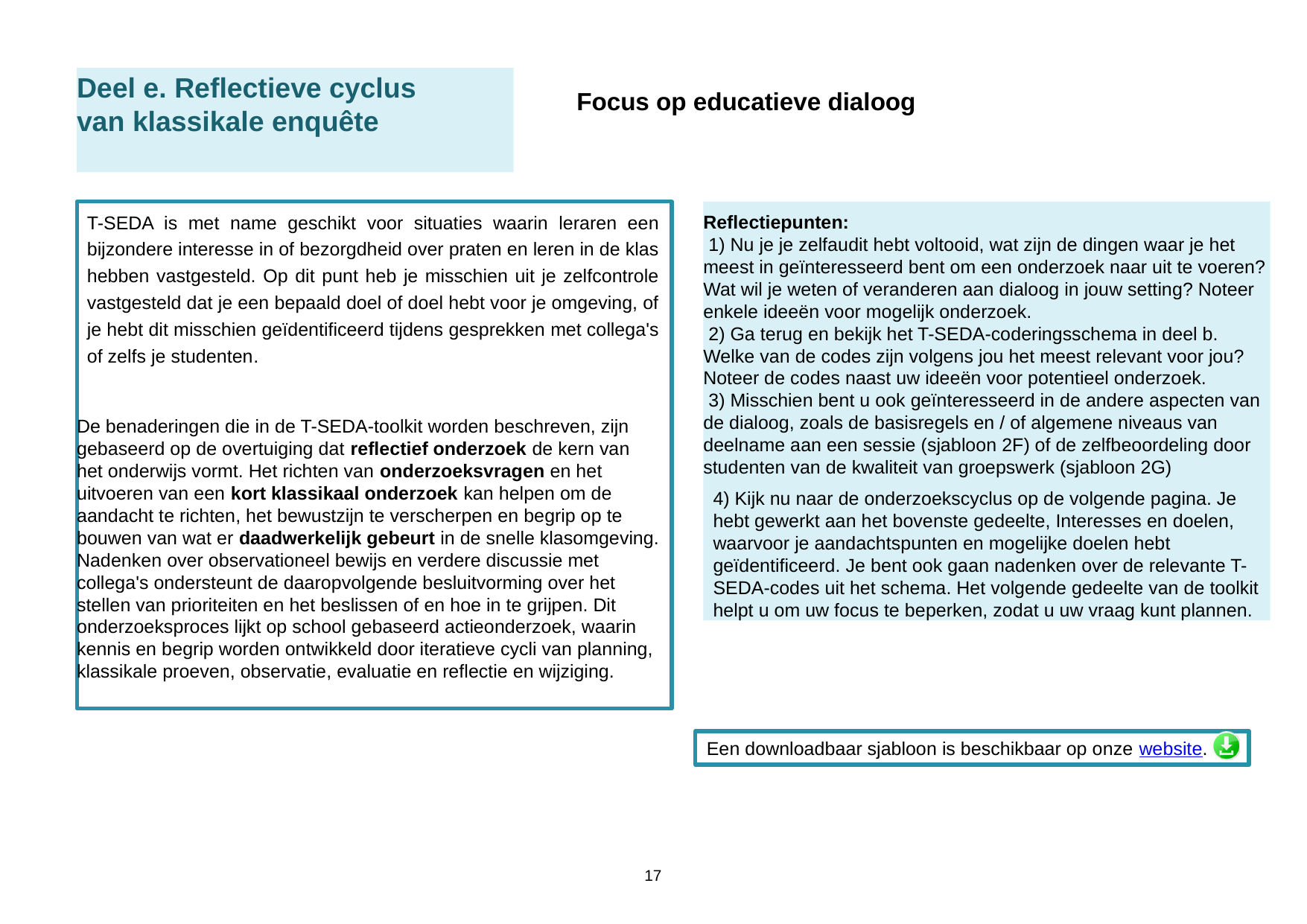

Deel e. Reflectieve cyclus
van klassikale enquête

Focus op educatieve dialoog

Reflectiepunten:
 1) Nu je je zelfaudit hebt voltooid, wat zijn de dingen waar je het meest in geïnteresseerd bent om een onderzoek naar uit te voeren? Wat wil je weten of veranderen aan dialoog in jouw setting? Noteer enkele ideeën voor mogelijk onderzoek.
 2) Ga terug en bekijk het T-SEDA-coderingsschema in deel b. Welke van de codes zijn volgens jou het meest relevant voor jou? Noteer de codes naast uw ideeën voor potentieel onderzoek.
 3) Misschien bent u ook geïnteresseerd in de andere aspecten van de dialoog, zoals de basisregels en / of algemene niveaus van deelname aan een sessie (sjabloon 2F) of de zelfbeoordeling door studenten van de kwaliteit van groepswerk (sjabloon 2G)
4) Kijk nu naar de onderzoekscyclus op de volgende pagina. Je hebt gewerkt aan het bovenste gedeelte, Interesses en doelen, waarvoor je aandachtspunten en mogelijke doelen hebt geïdentificeerd. Je bent ook gaan nadenken over de relevante T-SEDA-codes uit het schema. Het volgende gedeelte van de toolkit helpt u om uw focus te beperken, zodat u uw vraag kunt plannen.
T-SEDA is met name geschikt voor situaties waarin leraren een bijzondere interesse in of bezorgdheid over praten en leren in de klas hebben vastgesteld. Op dit punt heb je misschien uit je zelfcontrole vastgesteld dat je een bepaald doel of doel hebt voor je omgeving, of je hebt dit misschien geïdentificeerd tijdens gesprekken met collega's of zelfs je studenten.

De benaderingen die in de T-SEDA-toolkit worden beschreven, zijn gebaseerd op de overtuiging dat reflectief onderzoek de kern van het onderwijs vormt. Het richten van onderzoeksvragen en het uitvoeren van een kort klassikaal onderzoek kan helpen om de aandacht te richten, het bewustzijn te verscherpen en begrip op te bouwen van wat er daadwerkelijk gebeurt in de snelle klasomgeving. Nadenken over observationeel bewijs en verdere discussie met collega's ondersteunt de daaropvolgende besluitvorming over het stellen van prioriteiten en het beslissen of en hoe in te grijpen. Dit onderzoeksproces lijkt op school gebaseerd actieonderzoek, waarin kennis en begrip worden ontwikkeld door iteratieve cycli van planning, klassikale proeven, observatie, evaluatie en reflectie en wijziging.

Een downloadbaar sjabloon is beschikbaar op onze website.

17